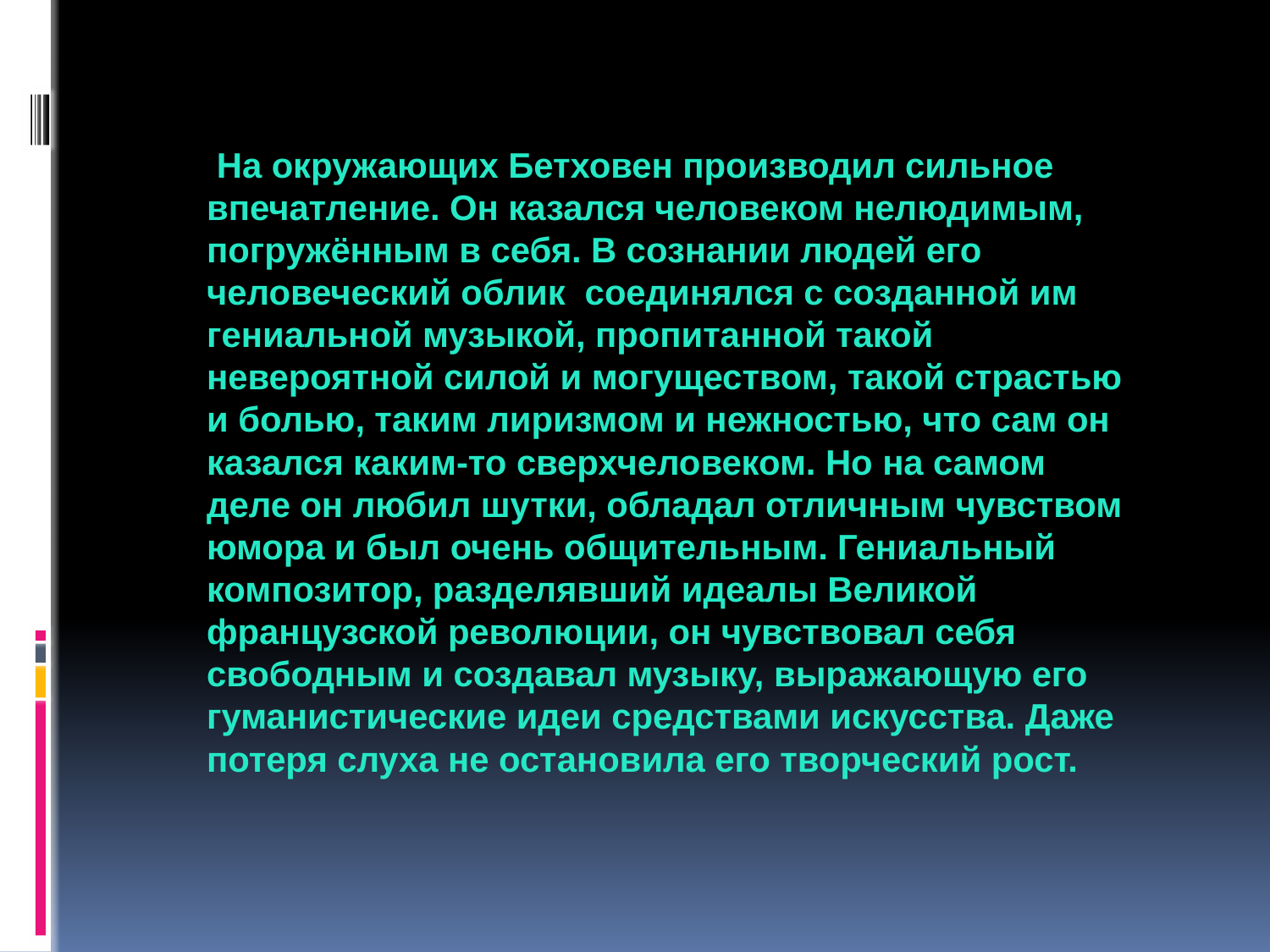

#
 На окружающих Бетховен производил сильное впечатление. Он казался человеком нелюдимым, погружённым в себя. В сознании людей его человеческий облик  соединялся с созданной им гениальной музыкой, пропитанной такой невероятной силой и могуществом, такой страстью и болью, таким лиризмом и нежностью, что сам он казался каким-то сверхчеловеком. Но на самом деле он любил шутки, обладал отличным чувством юмора и был очень общительным. Гениальный композитор, разделявший идеалы Великой французской революции, он чувствовал себя свободным и создавал музыку, выражающую его гуманистические идеи средствами искусства. Даже потеря слуха не остановила его творческий рост.